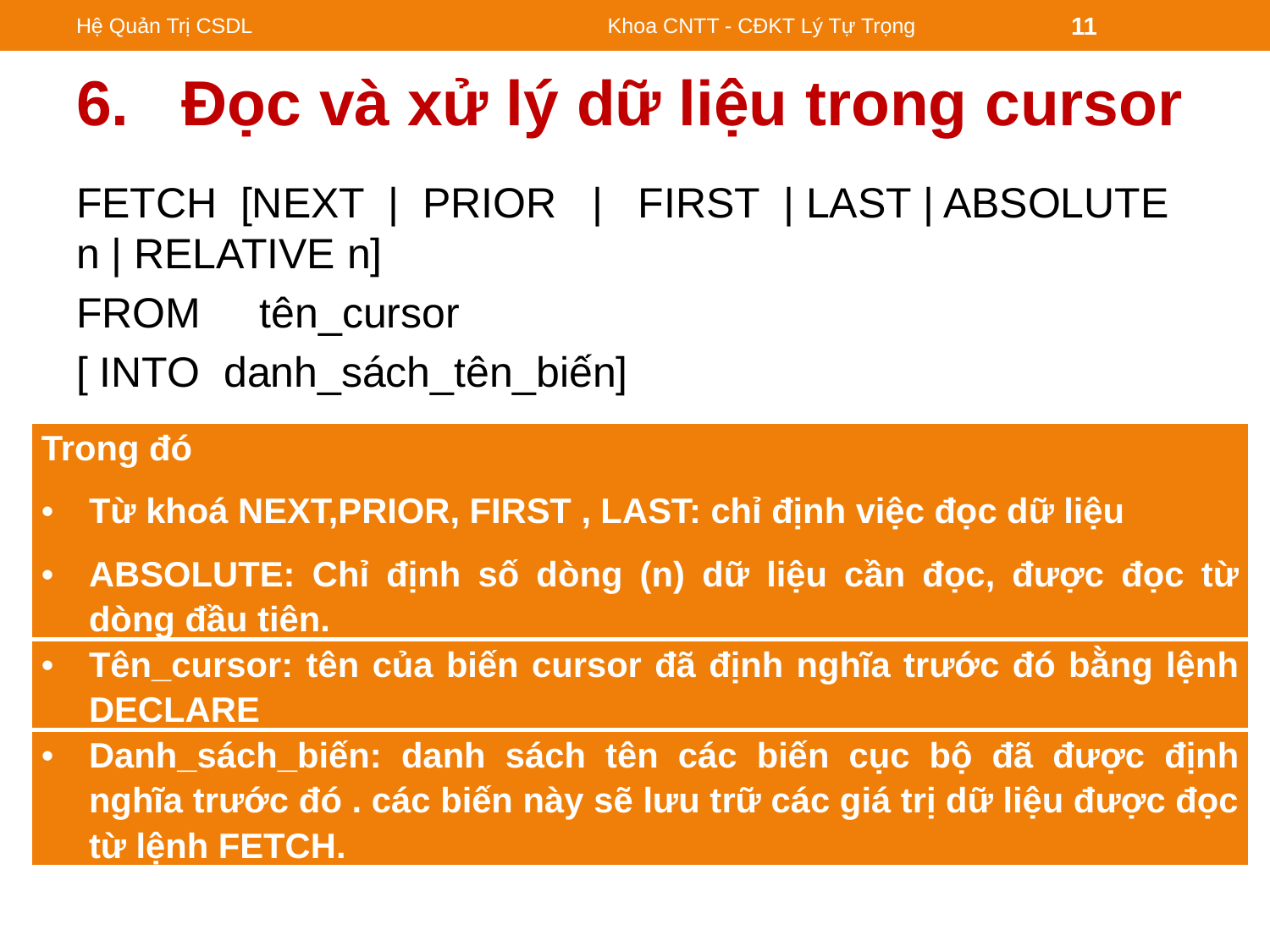

Hệ Quản Trị CSDL
Khoa CNTT - CĐKT Lý Tự Trọng
11
# 6.   Đọc và xử lý dữ liệu trong cursor
FETCH  [NEXT  |  PRIOR   |   FIRST  | LAST | ABSOLUTE n | RELATIVE n]
FROM     tên_cursor
[ INTO  danh_sách_tên_biến]

| Trong đó Từ khoá NEXT,PRIOR, FIRST , LAST: chỉ định việc đọc dữ liệu ABSOLUTE: Chỉ định số dòng (n) dữ liệu cần đọc, được đọc từ dòng đầu tiên. |
| --- |
| Tên\_cursor: tên của biến cursor đã định nghĩa trước đó bằng lệnh DECLARE |
| Danh\_sách\_biến: danh sách tên các biến cục bộ đã được định nghĩa trước đó . các biến này sẽ lưu trữ các giá trị dữ liệu được đọc từ lệnh FETCH. |